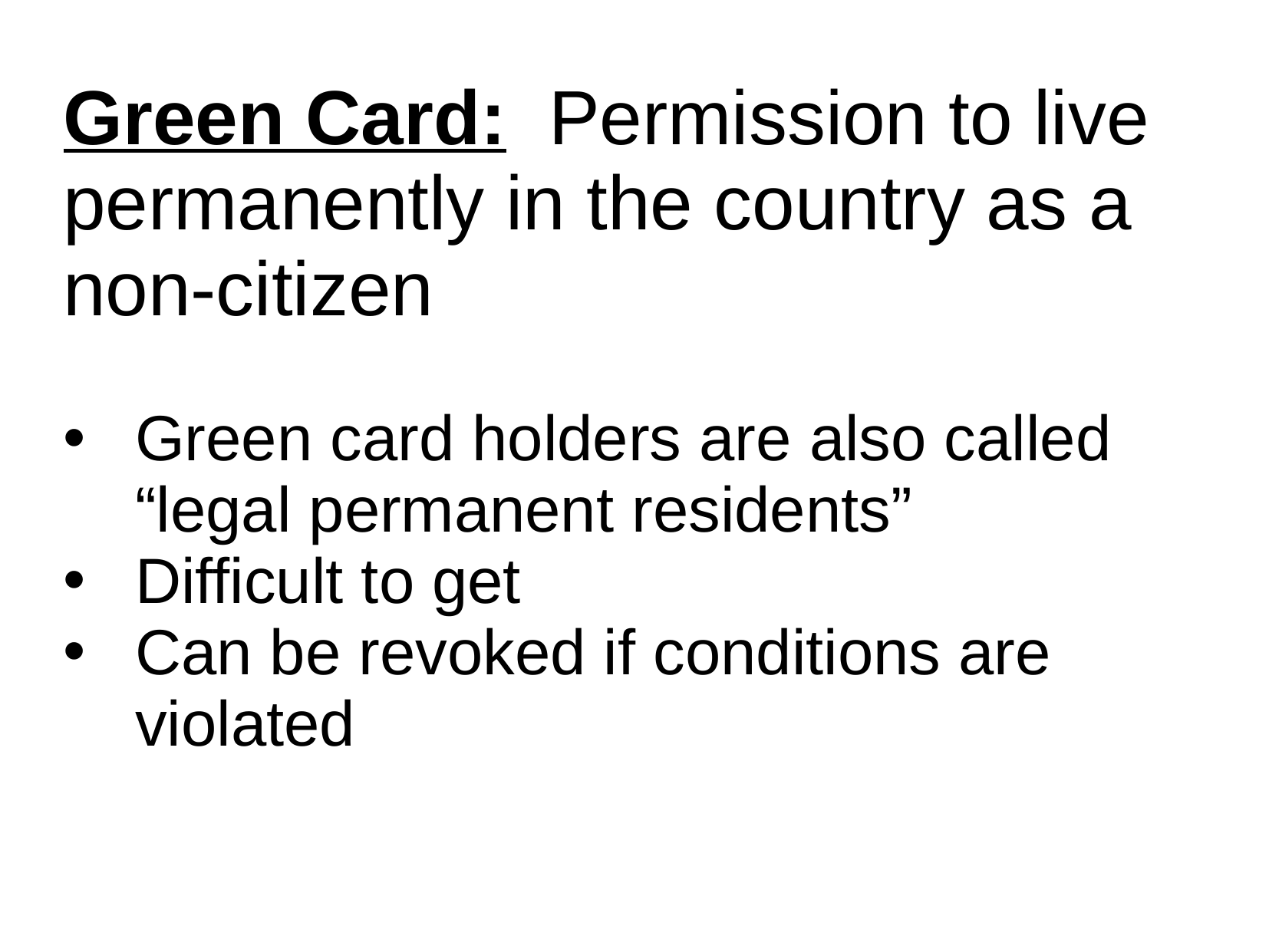

Green Card:  Permission to live permanently in the country as a non-citizen

Green card holders are also called “legal permanent residents”
Difficult to get
Can be revoked if conditions are violated